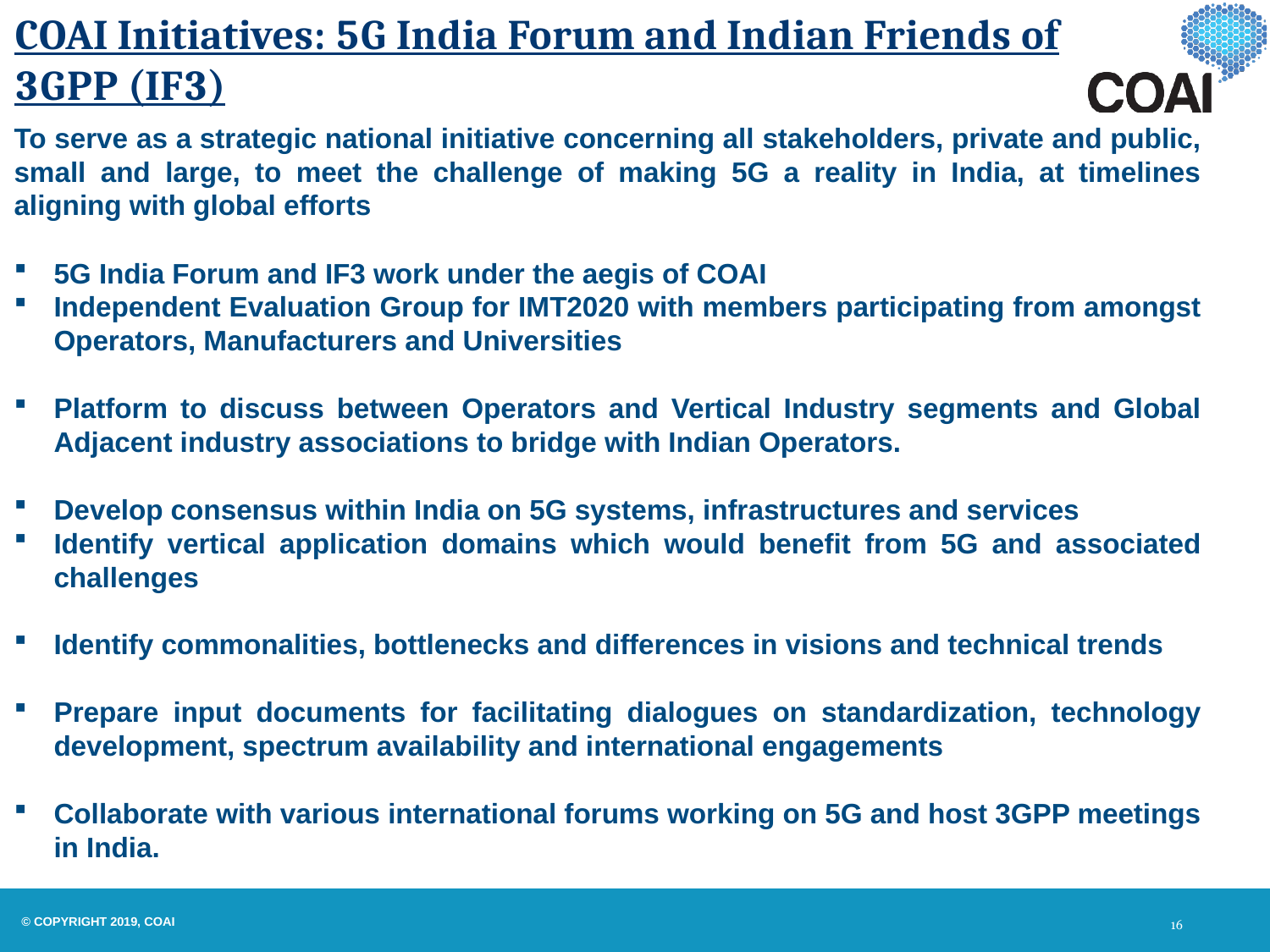

COAI Initiatives: 5G India Forum and Indian Friends of 3GPP (IF3)
To serve as a strategic national initiative concerning all stakeholders, private and public, small and large, to meet the challenge of making 5G a reality in India, at timelines aligning with global efforts

5G India Forum and IF3 work under the aegis of COAI
Independent Evaluation Group for IMT2020 with members participating from amongst Operators, Manufacturers and Universities

Platform to discuss between Operators and Vertical Industry segments and Global Adjacent industry associations to bridge with Indian Operators.

Develop consensus within India on 5G systems, infrastructures and services
Identify vertical application domains which would benefit from 5G and associated challenges

Identify commonalities, bottlenecks and differences in visions and technical trends

Prepare input documents for facilitating dialogues on standardization, technology development, spectrum availability and international engagements

Collaborate with various international forums working on 5G and host 3GPP meetings in India.